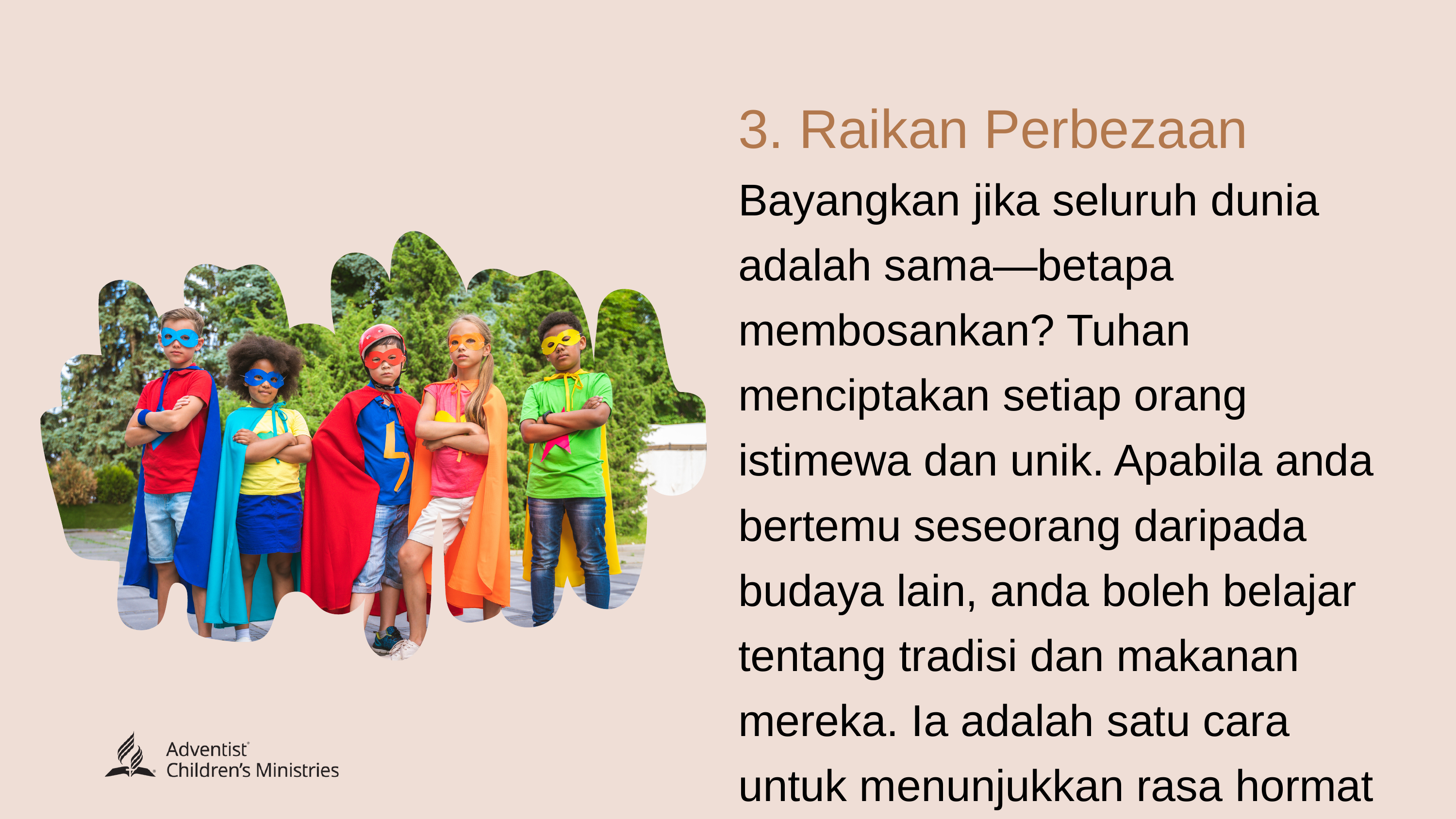

3. Raikan Perbezaan
Bayangkan jika seluruh dunia adalah sama—betapa membosankan? Tuhan menciptakan setiap orang istimewa dan unik. Apabila anda bertemu seseorang daripada budaya lain, anda boleh belajar tentang tradisi dan makanan mereka. Ia adalah satu cara untuk menunjukkan rasa hormat dan membuat sahabat yang baru.